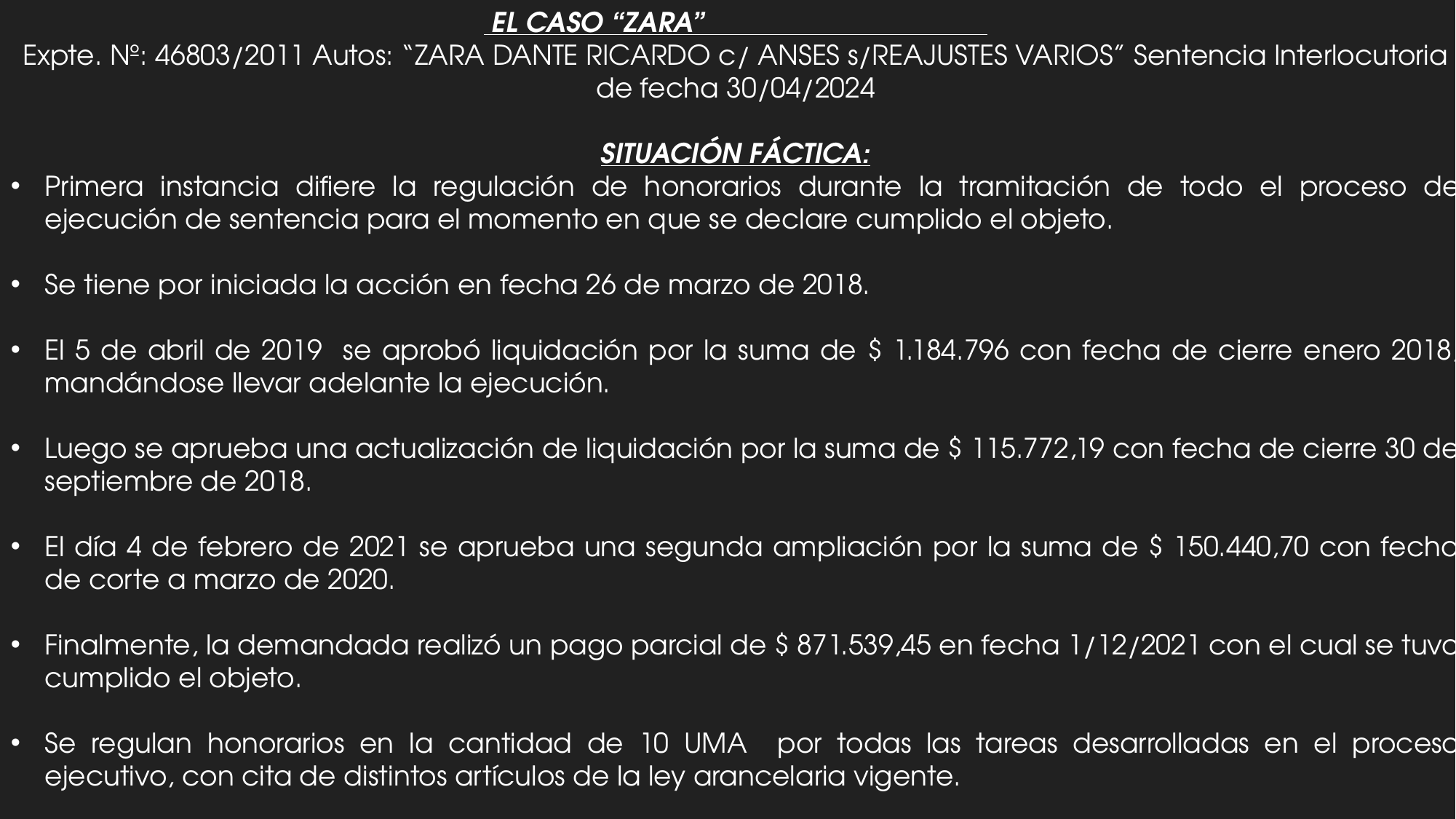

EL CASO “ZARA”
Expte. Nº: 46803/2011 Autos: “ZARA DANTE RICARDO c/ ANSES s/REAJUSTES VARIOS” Sentencia Interlocutoria de fecha 30/04/2024

SITUACIÓN FÁCTICA:
Primera instancia difiere la regulación de honorarios durante la tramitación de todo el proceso de ejecución de sentencia para el momento en que se declare cumplido el objeto.

Se tiene por iniciada la acción en fecha 26 de marzo de 2018.

El 5 de abril de 2019  se aprobó liquidación por la suma de $ 1.184.796 con fecha de cierre enero 2018, mandándose llevar adelante la ejecución.

Luego se aprueba una actualización de liquidación por la suma de $ 115.772,19 con fecha de cierre 30 de septiembre de 2018.

El día 4 de febrero de 2021 se aprueba una segunda ampliación por la suma de $ 150.440,70 con fecha de corte a marzo de 2020.

Finalmente, la demandada realizó un pago parcial de $ 871.539,45 en fecha 1/12/2021 con el cual se tuvo cumplido el objeto.

Se regulan honorarios en la cantidad de 10 UMA  por todas las tareas desarrolladas en el proceso ejecutivo, con cita de distintos artículos de la ley arancelaria vigente.